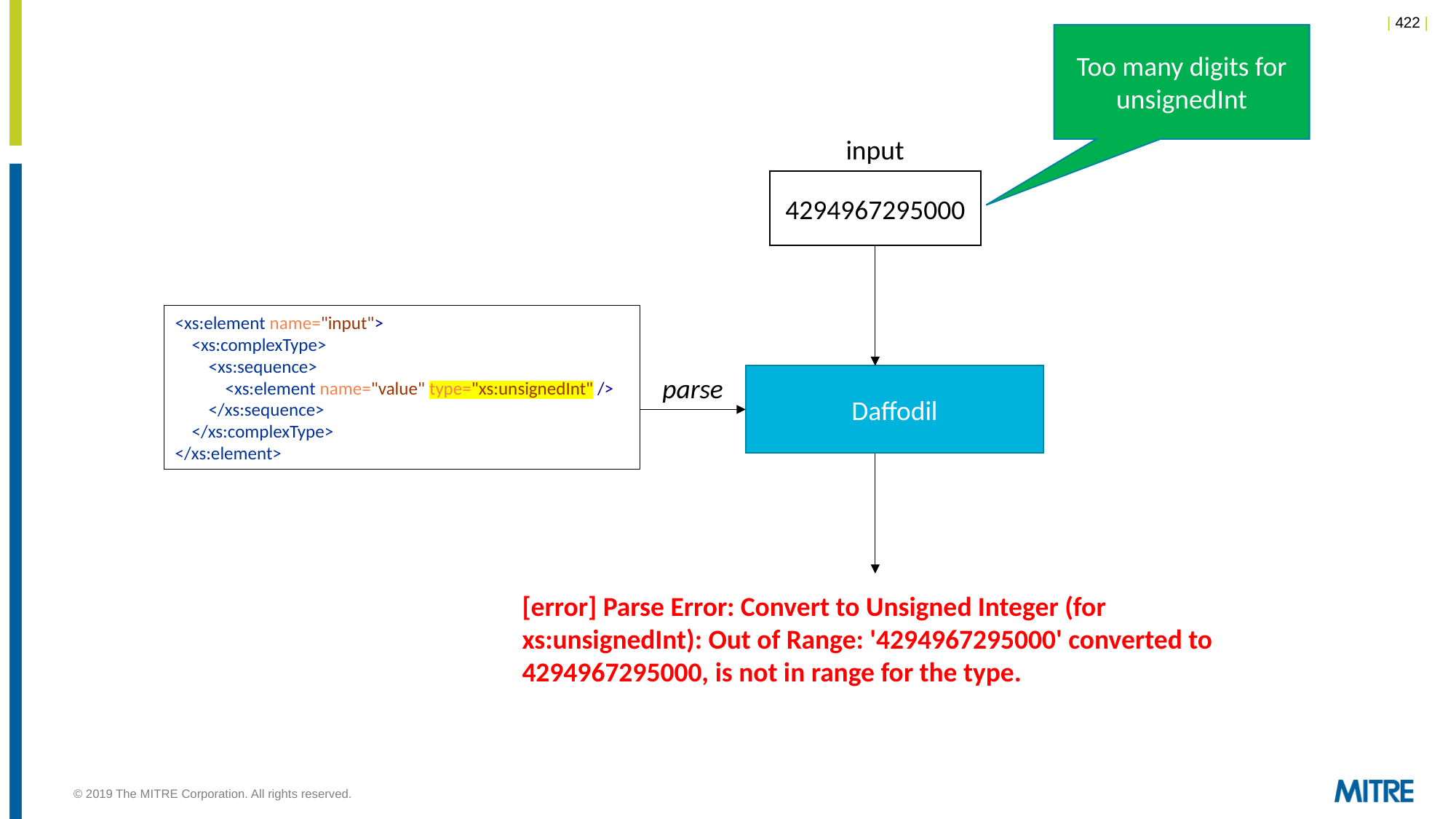

Too many digits for unsignedInt
input
4294967295000
<xs:element name="input">
    <xs:complexType>
        <xs:sequence>
            <xs:element name="value" type="xs:unsignedInt" />
        </xs:sequence>
    </xs:complexType>
</xs:element>
parse
Daffodil
[error] Parse Error: Convert to Unsigned Integer (for xs:unsignedInt): Out of Range: '4294967295000' converted to 4294967295000, is not in range for the type.
© 2019 The MITRE Corporation. All rights reserved.